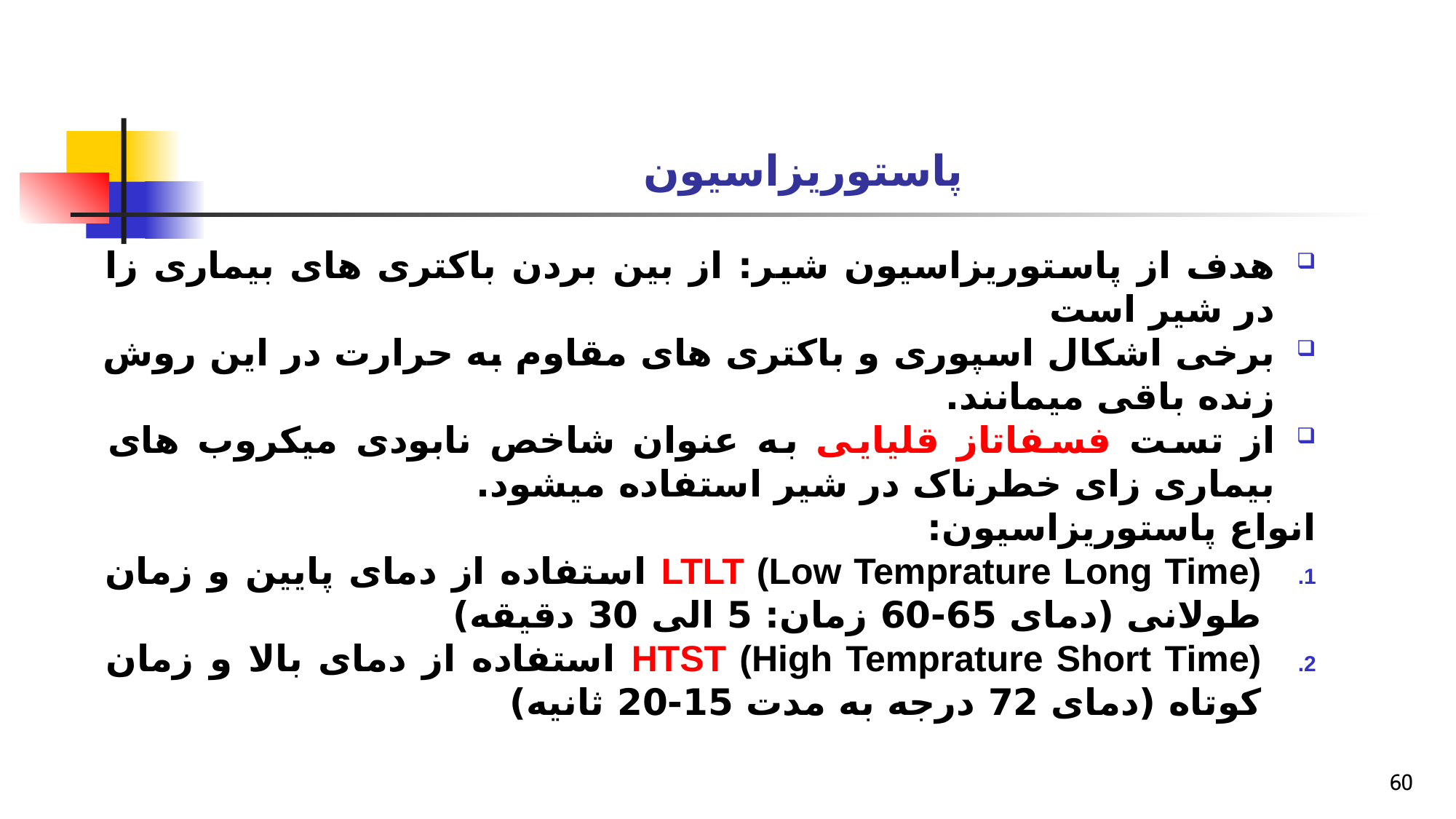

# پاستوریزاسیون
هدف از پاستوریزاسیون شیر: از بین بردن باکتری های بیماری زا در شیر است
برخی اشکال اسپوری و باکتری های مقاوم به حرارت در این روش زنده باقی میمانند.
از تست فسفاتاز قلیایی به عنوان شاخص نابودی میکروب های بیماری زای خطرناک در شیر استفاده میشود.
انواع پاستوریزاسیون:
LTLT (Low Temprature Long Time) استفاده از دمای پایین و زمان طولانی (دمای 65-60 زمان: 5 الی 30 دقیقه)
HTST (High Temprature Short Time) استفاده از دمای بالا و زمان کوتاه (دمای 72 درجه به مدت 15-20 ثانیه)
60